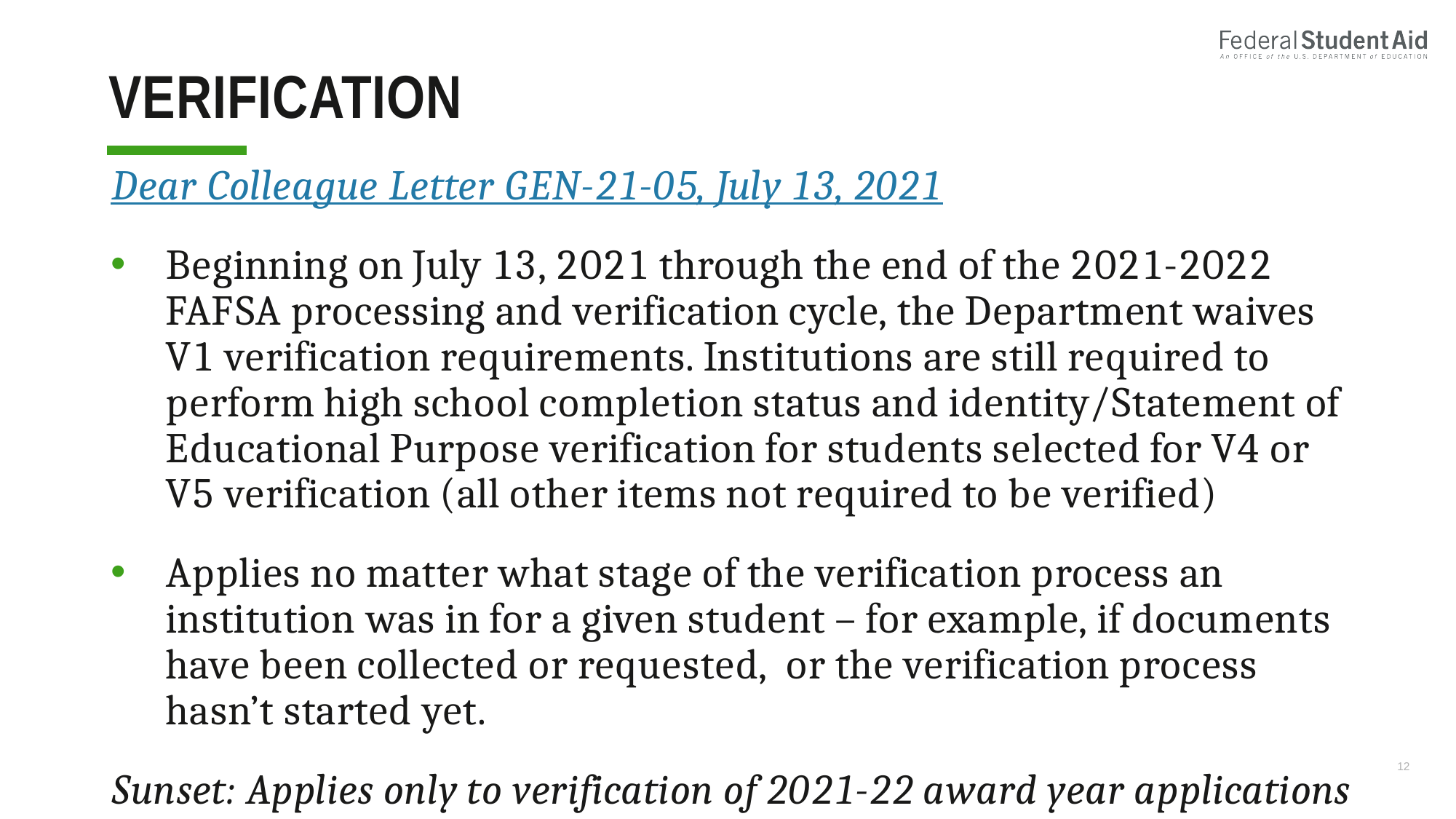

# Verification
Dear Colleague Letter GEN-21-05, July 13, 2021
Beginning on July 13, 2021 through the end of the 2021-2022 FAFSA processing and verification cycle, the Department waives V1 verification requirements. Institutions are still required to perform high school completion status and identity/Statement of Educational Purpose verification for students selected for V4 or V5 verification (all other items not required to be verified)
Applies no matter what stage of the verification process an institution was in for a given student – for example, if documents have been collected or requested,  or the verification process hasn’t started yet.
Sunset: Applies only to verification of 2021-22 award year applications

12